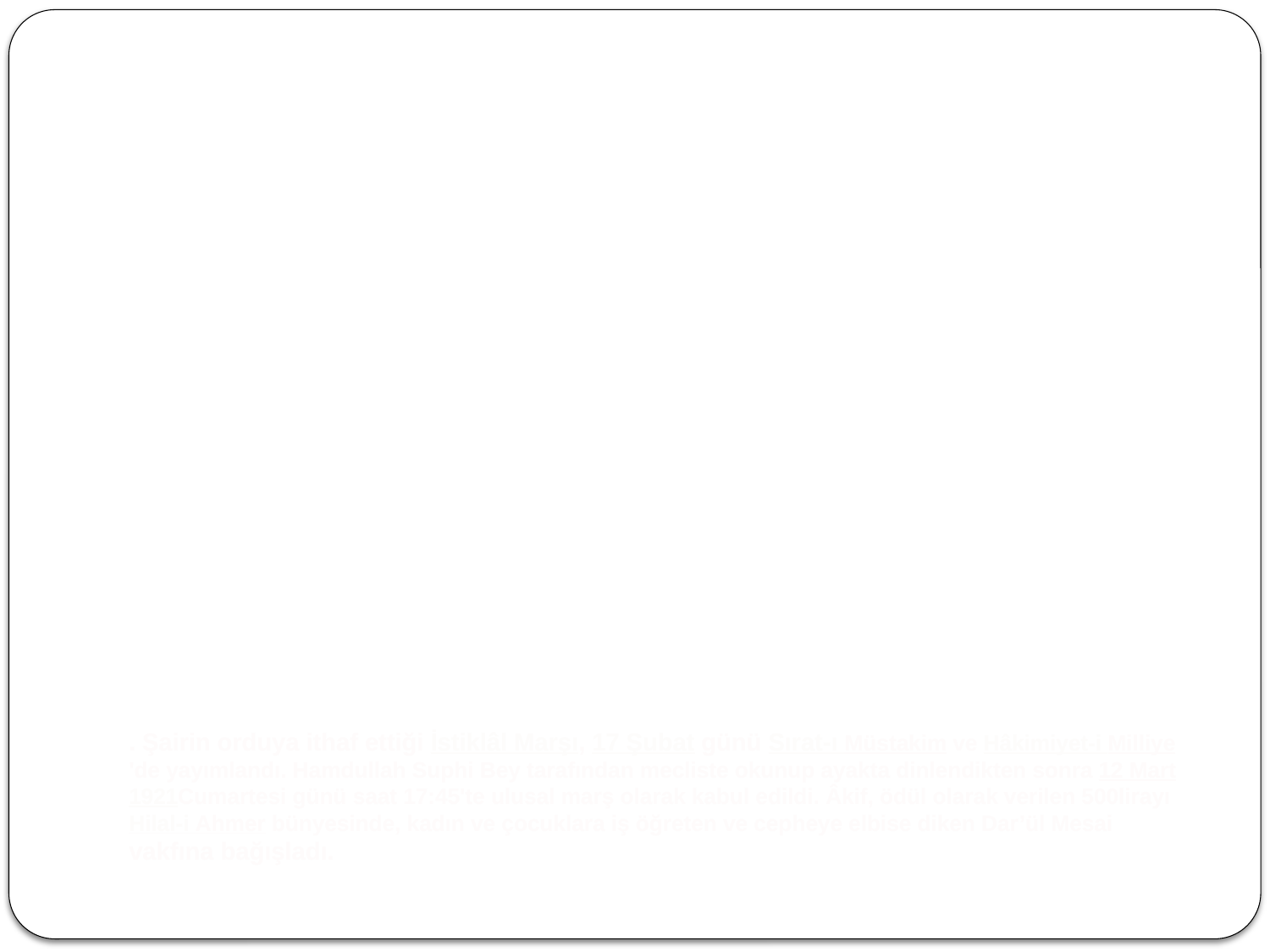

# . Şairin orduya ithaf ettiği İstiklâl Marşı, 17 Şubat günü Sırat-ı Müstakim ve Hâkimiyet-i Milliye'de yayımlandı. Hamdullah Suphi Bey tarafından mecliste okunup ayakta dinlendikten sonra 12 Mart 1921Cumartesi günü saat 17:45'te ulusal marş olarak kabul edildi. Âkif, ödül olarak verilen 500lirayıHilal-i Ahmer bünyesinde, kadın ve çocuklara iş öğreten ve cepheye elbise diken Dar’ül Mesai vakfına bağışladı.